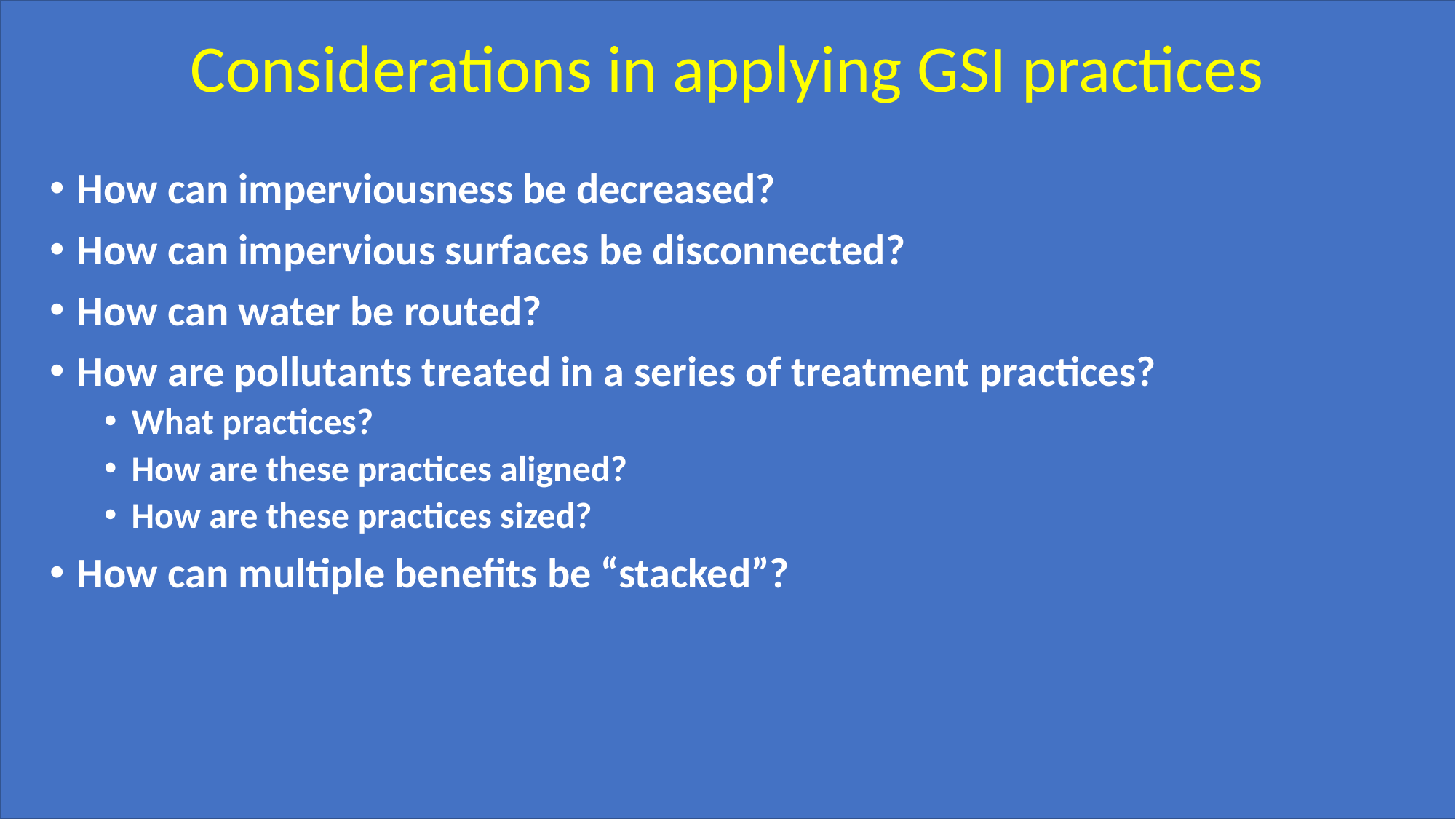

# Considerations in applying GSI practices
How can imperviousness be decreased?
How can impervious surfaces be disconnected?
How can water be routed?
How are pollutants treated in a series of treatment practices?
What practices?
How are these practices aligned?
How are these practices sized?
How can multiple benefits be “stacked”?